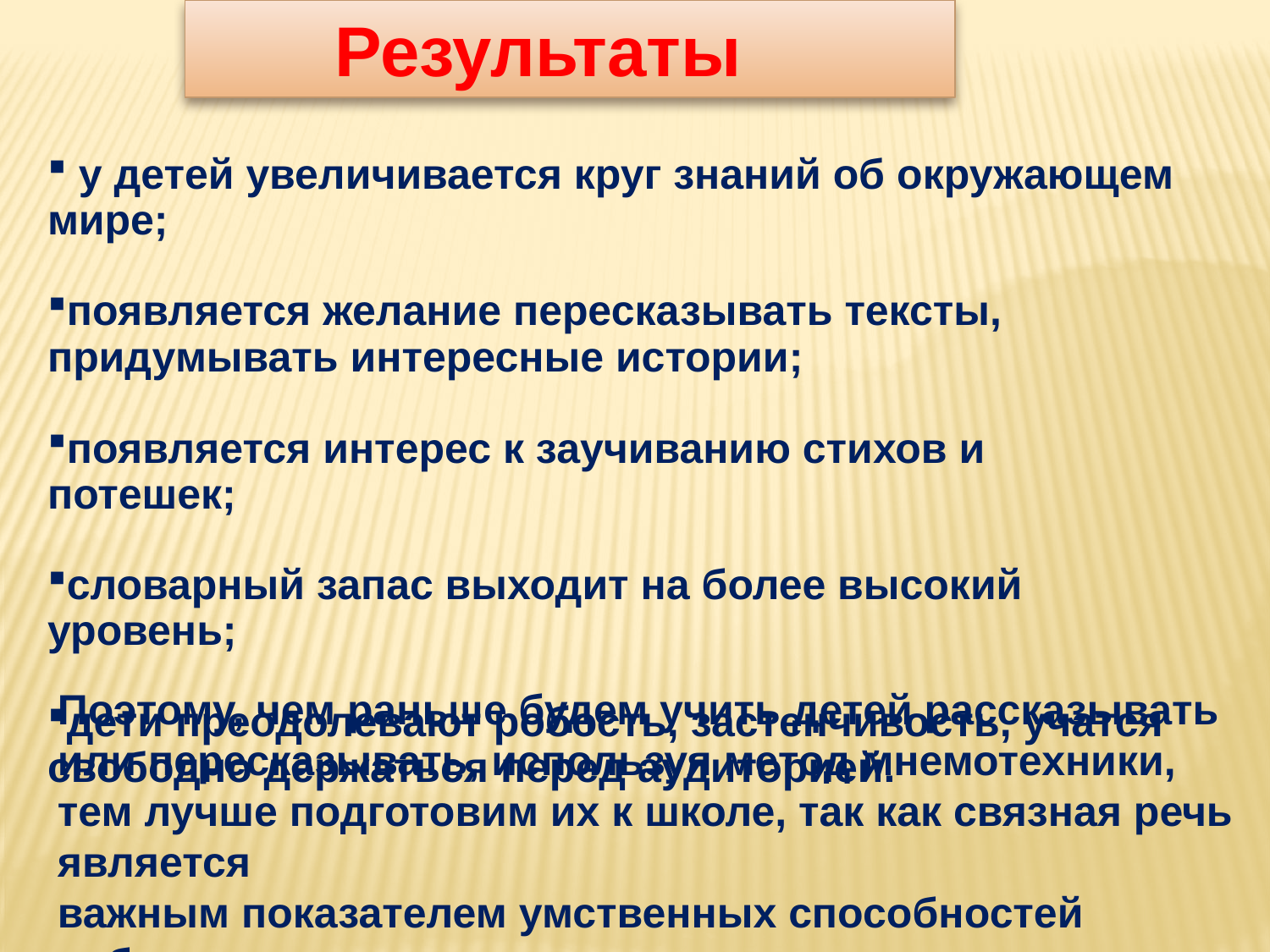

Результаты
 у детей увеличивается круг знаний об окружающем мире;

появляется желание пересказывать тексты, придумывать интересные истории;

появляется интерес к заучиванию стихов и    потешек;

словарный запас выходит на более высокий уровень;

дети преодолевают робость, застенчивость, учатся свободно держаться перед аудиторией.
Поэтому, чем раньше будем учить детей рассказывать или пересказывать, используя метод мнемотехники, тем лучше подготовим их к школе, так как связная речь является
важным показателем умственных способностей ребенка